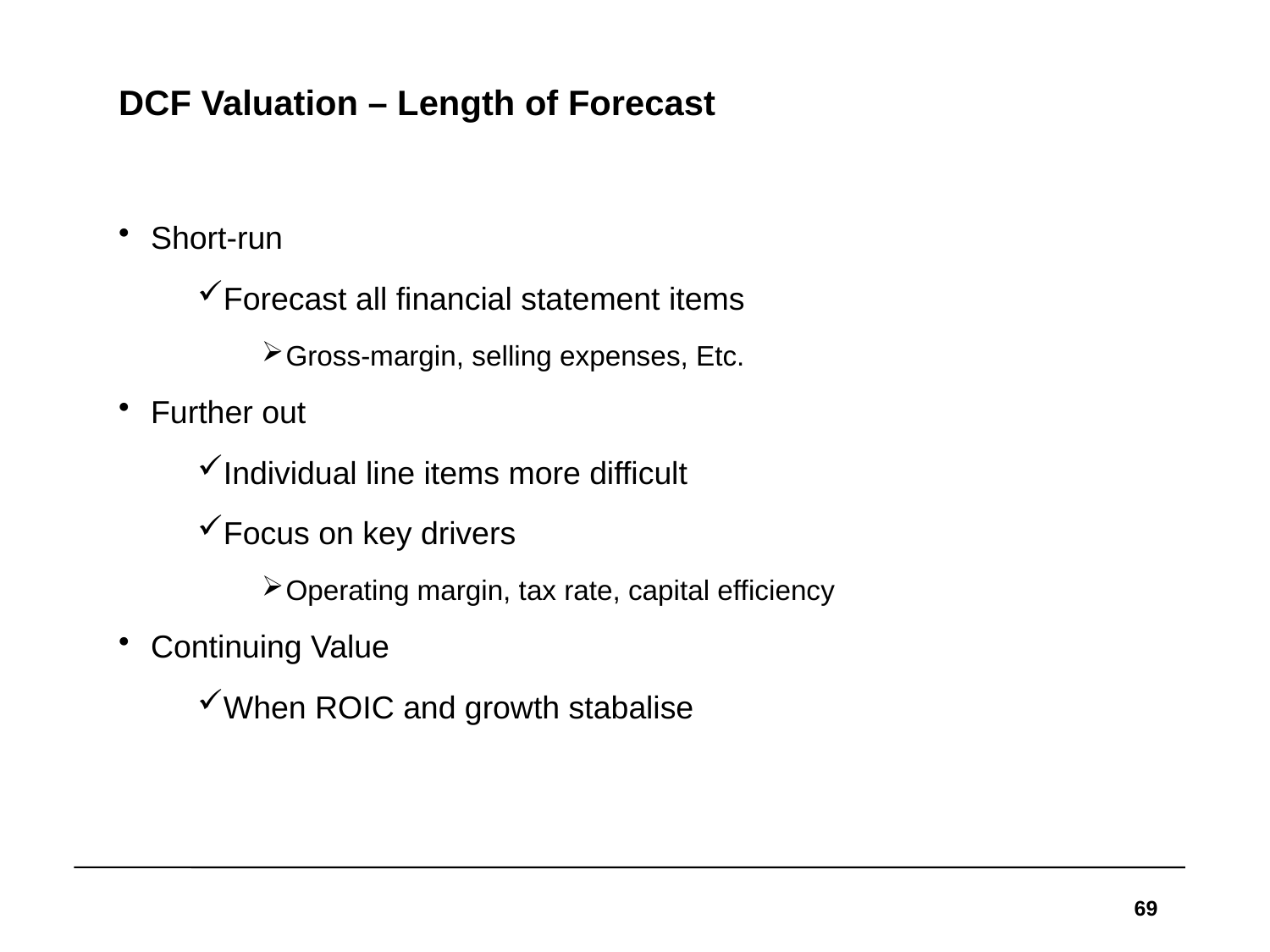

# DCF Valuation – Length of Forecast
Short-run
Forecast all financial statement items
Gross-margin, selling expenses, Etc.
Further out
Individual line items more difficult
Focus on key drivers
Operating margin, tax rate, capital efficiency
Continuing Value
When ROIC and growth stabalise